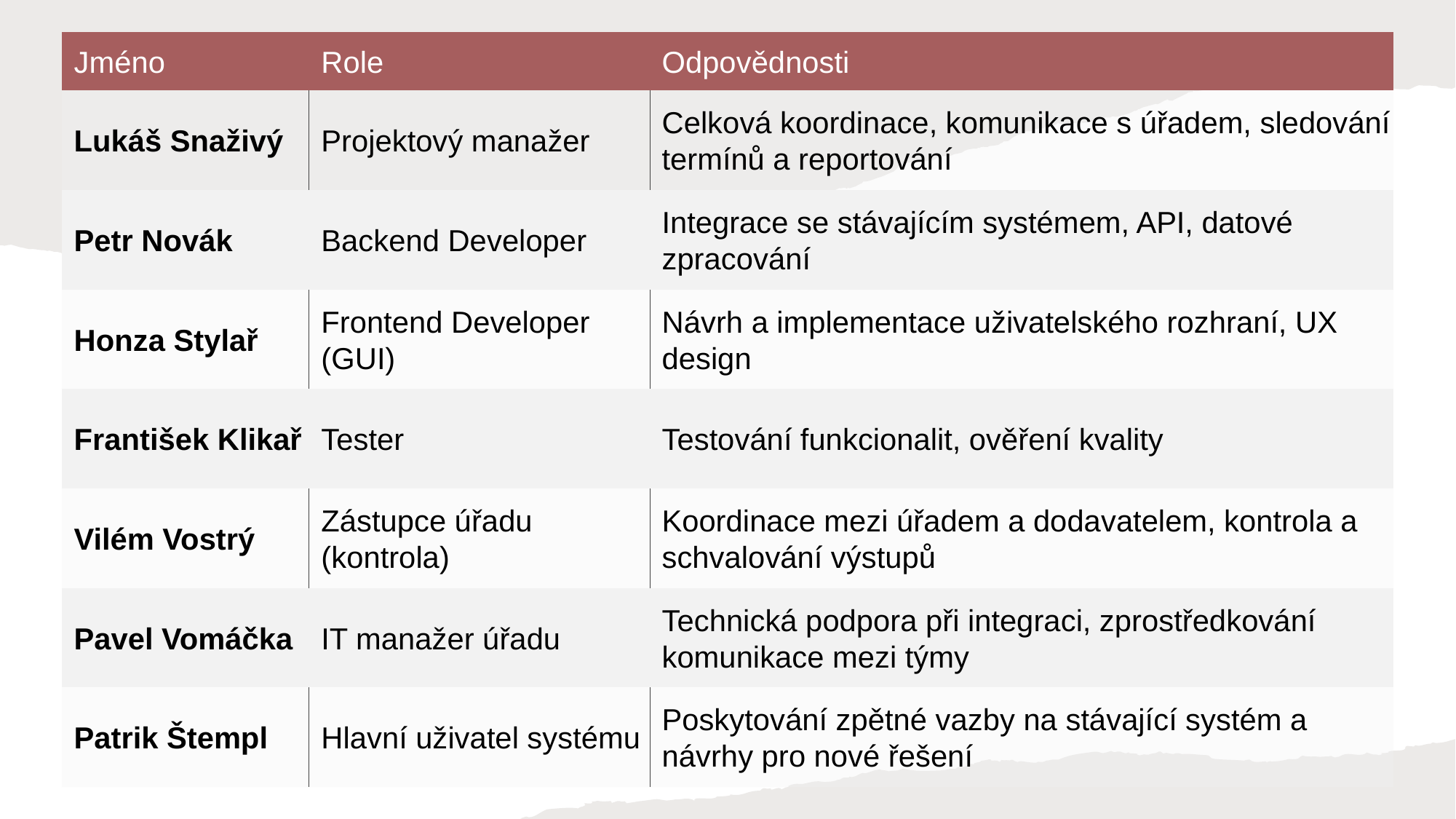

| Jméno | Role | Odpovědnosti |
| --- | --- | --- |
| Lukáš Snaživý | Projektový manažer | Celková koordinace, komunikace s úřadem, sledování termínů a reportování |
| Petr Novák | Backend Developer | Integrace se stávajícím systémem, API, datové zpracování |
| Honza Stylař | Frontend Developer (GUI) | Návrh a implementace uživatelského rozhraní, UX design |
| František Klikař | Tester | Testování funkcionalit, ověření kvality |
| Vilém Vostrý | Zástupce úřadu (kontrola) | Koordinace mezi úřadem a dodavatelem, kontrola a schvalování výstupů |
| Pavel Vomáčka | IT manažer úřadu | Technická podpora při integraci, zprostředkování komunikace mezi týmy |
| Patrik Štempl | Hlavní uživatel systému | Poskytování zpětné vazby na stávající systém a návrhy pro nové řešení |